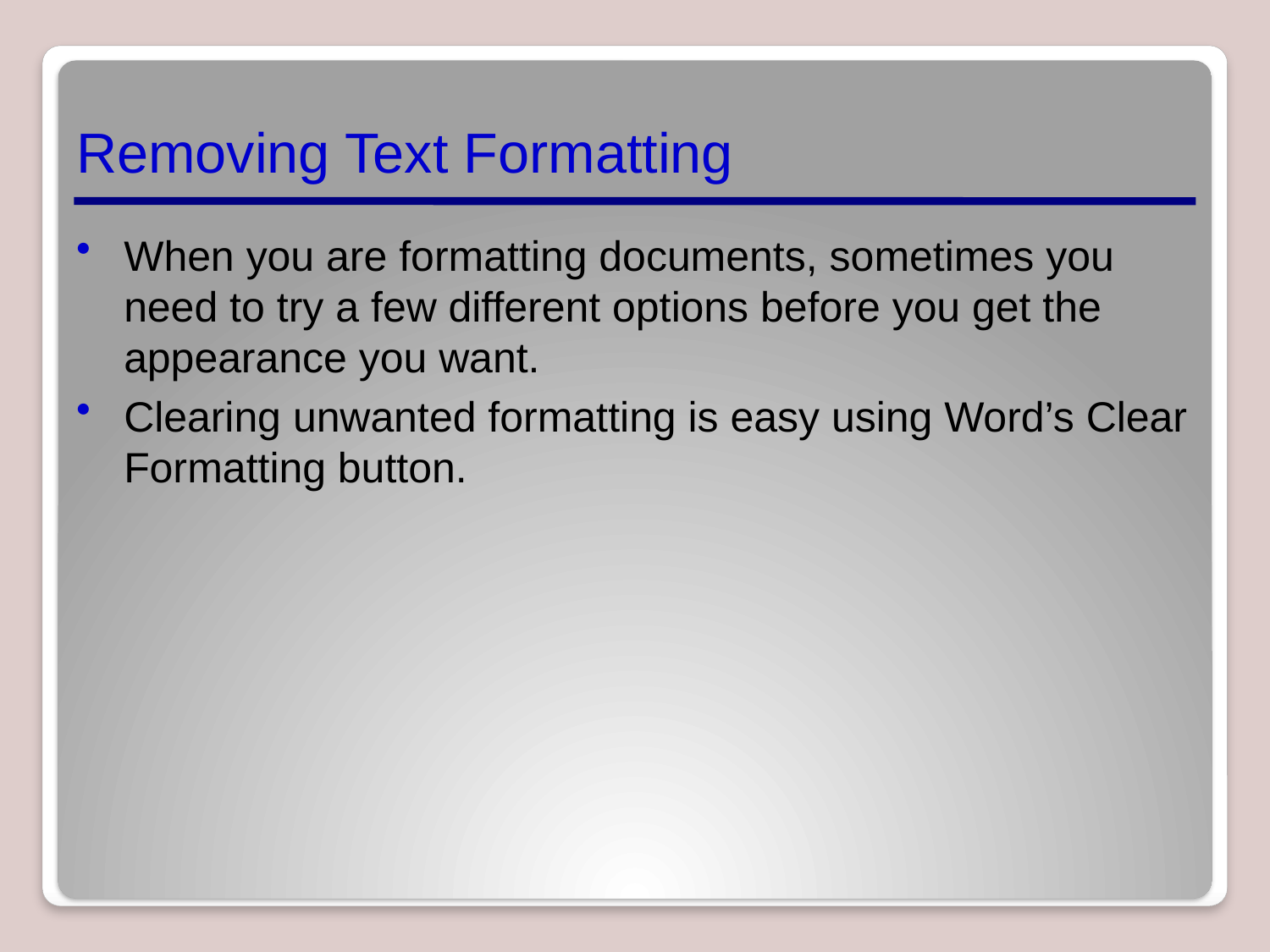

# Removing Text Formatting
When you are formatting documents, sometimes you need to try a few different options before you get the appearance you want.
Clearing unwanted formatting is easy using Word’s Clear Formatting button.